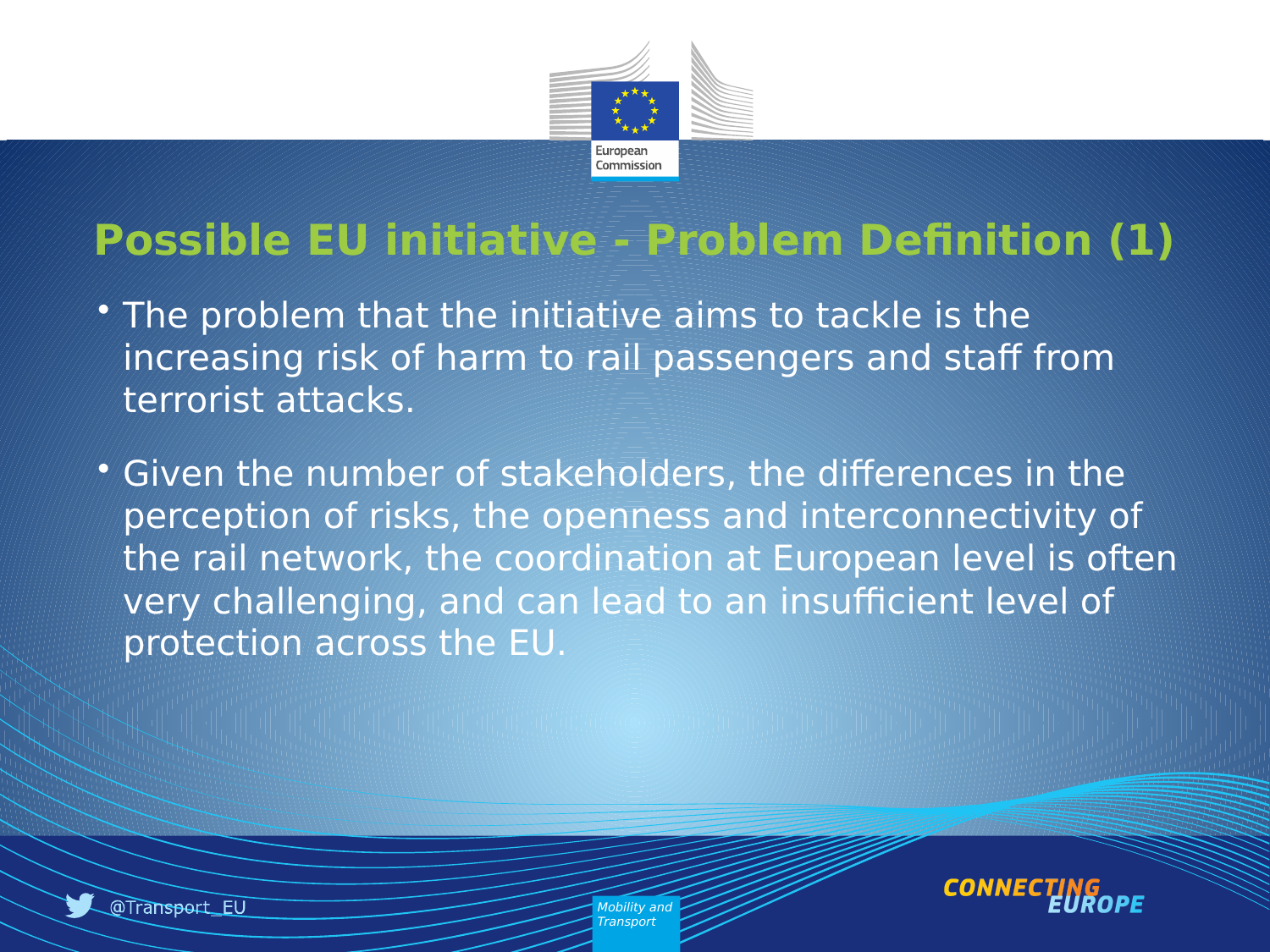

Possible EU initiative - Problem Definition (1)
The problem that the initiative aims to tackle is the increasing risk of harm to rail passengers and staff from terrorist attacks.
Given the number of stakeholders, the differences in the perception of risks, the openness and interconnectivity of the rail network, the coordination at European level is often very challenging, and can lead to an insufficient level of protection across the EU.